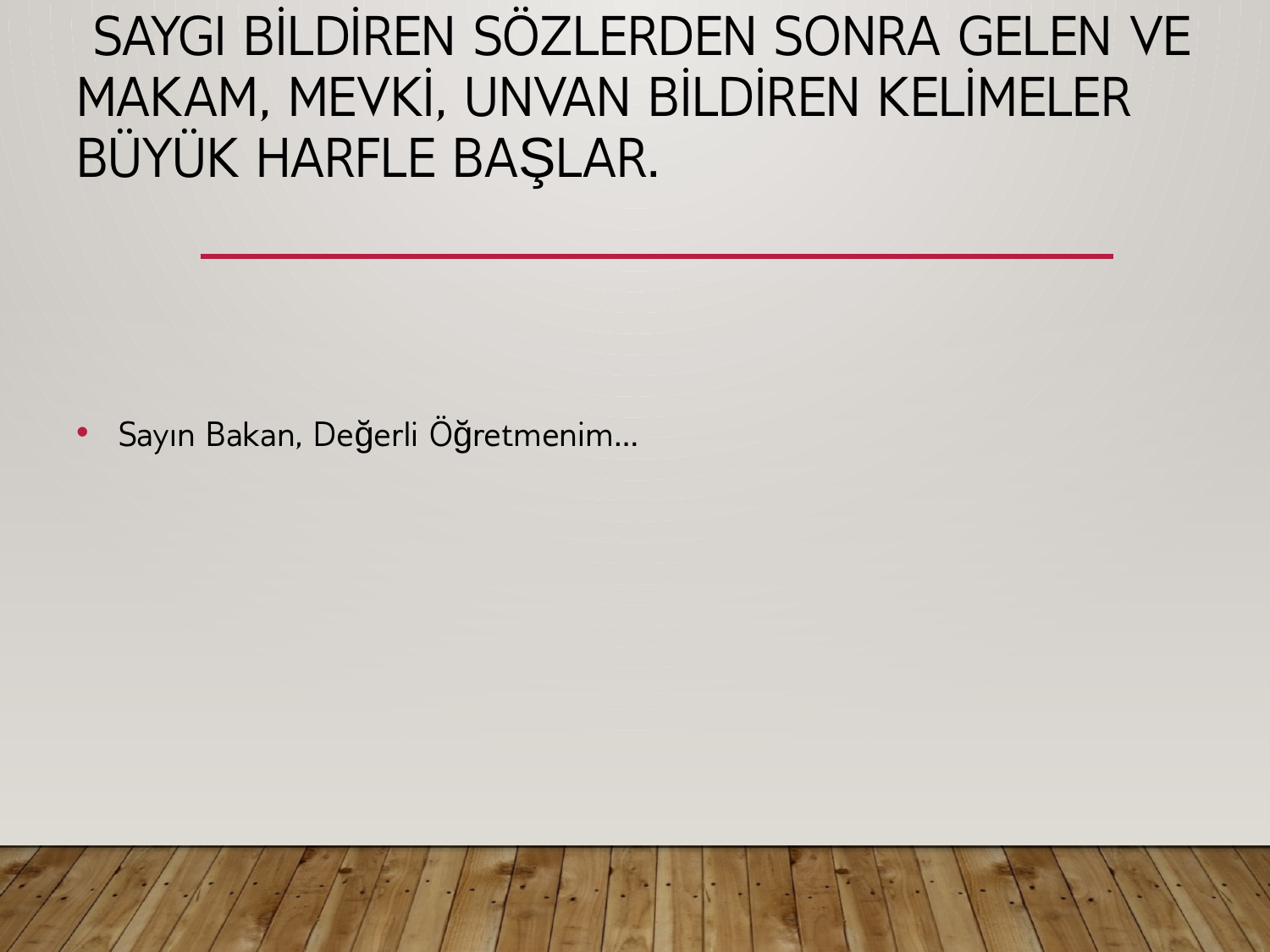

# Saygı bildiren sözlerden sonra gelen ve makam, mevki, unvan bildiren kelimeler büyük harfle başlar.
 Sayın Bakan, Değerli Öğretmenim…